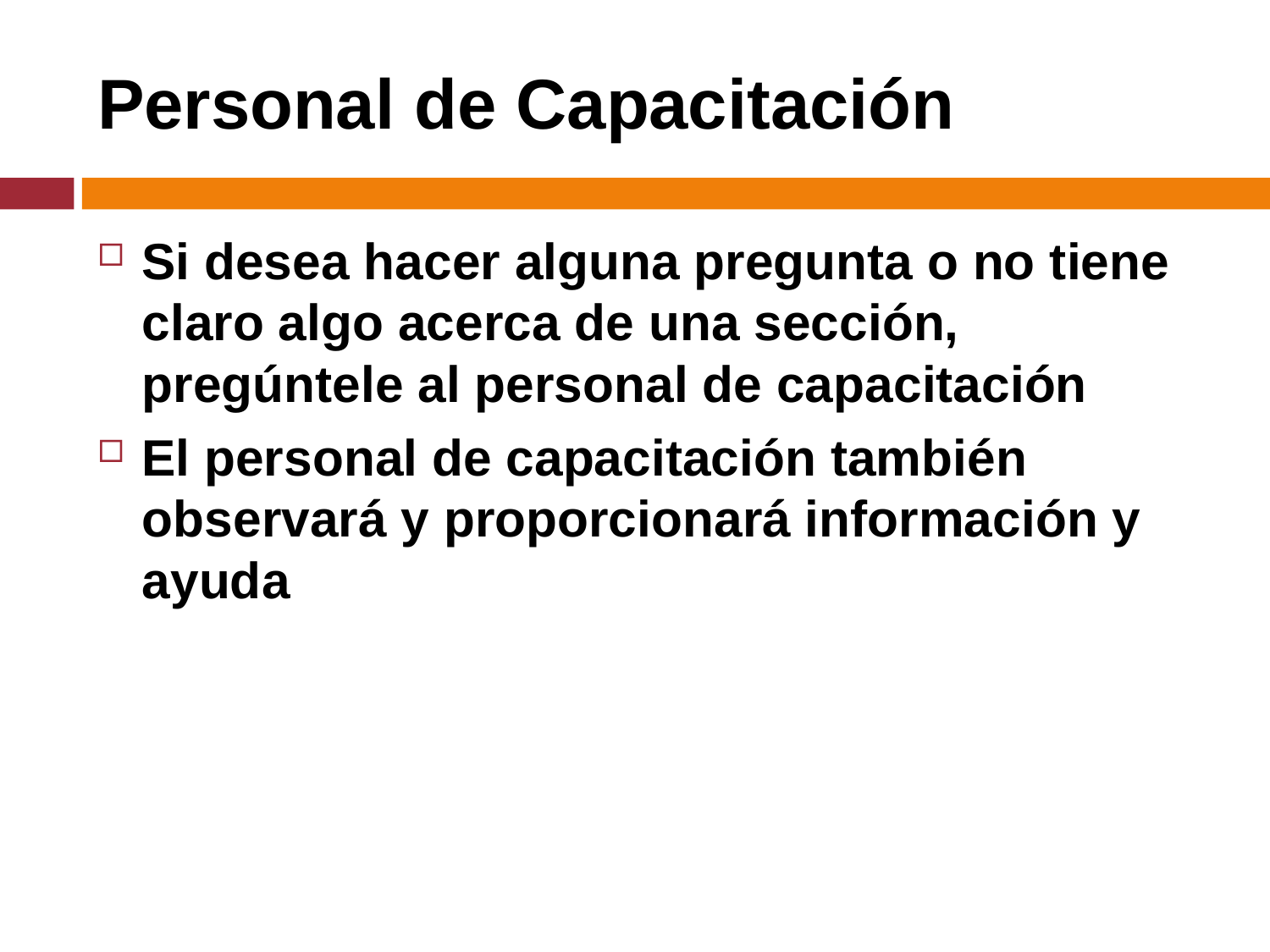

# Personal de Capacitación
Si desea hacer alguna pregunta o no tiene claro algo acerca de una sección, pregúntele al personal de capacitación
El personal de capacitación también observará y proporcionará información y
ayuda